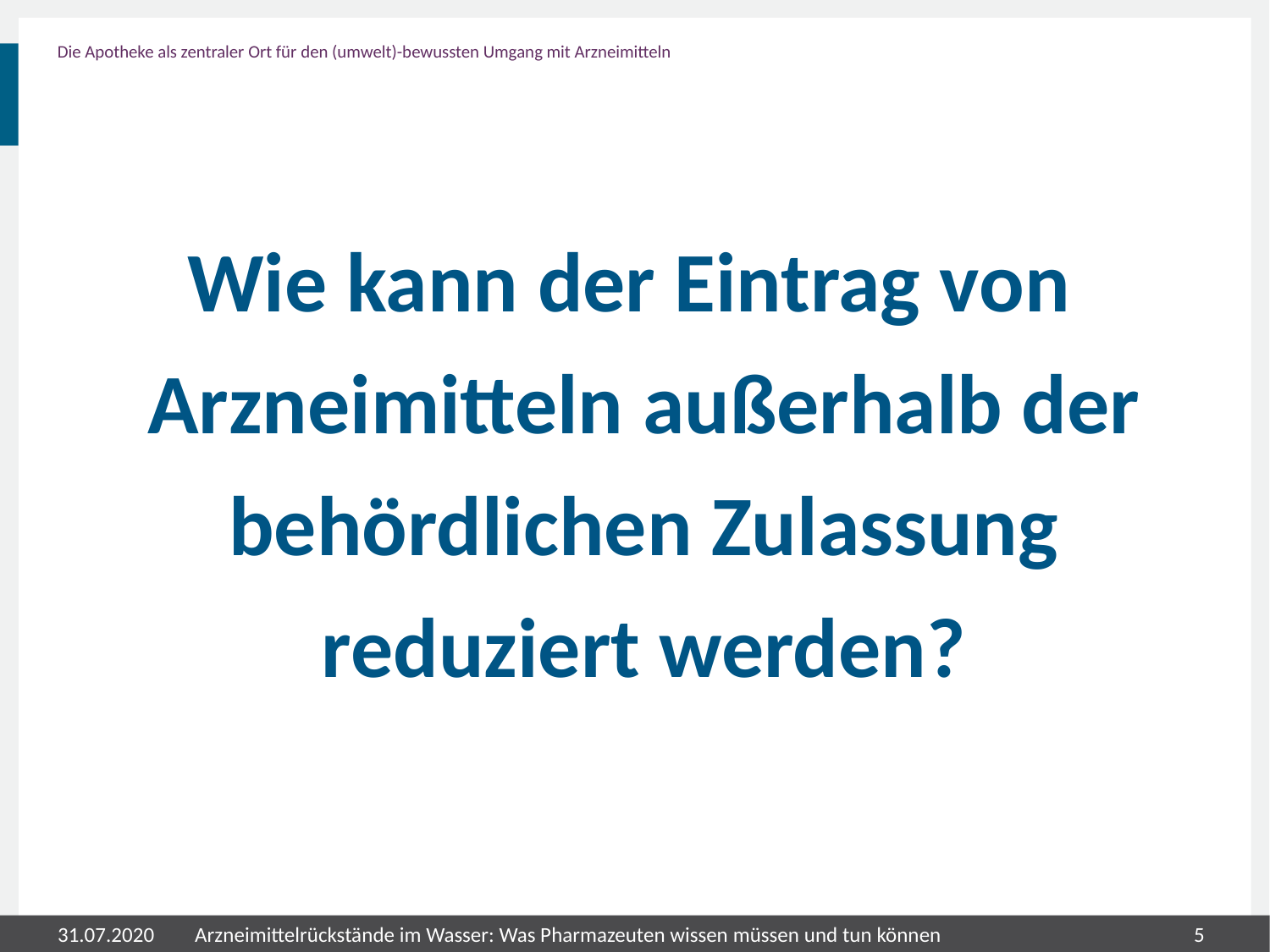

Die Apotheke als zentraler Ort für den (umwelt)-bewussten Umgang mit Arzneimitteln

Wie kann der Eintrag von Arzneimitteln außerhalb der behördlichen Zulassung reduziert werden?

31.07.2020
Arzneimittelrückstände im Wasser: Was Pharmazeuten wissen müssen und tun können
5